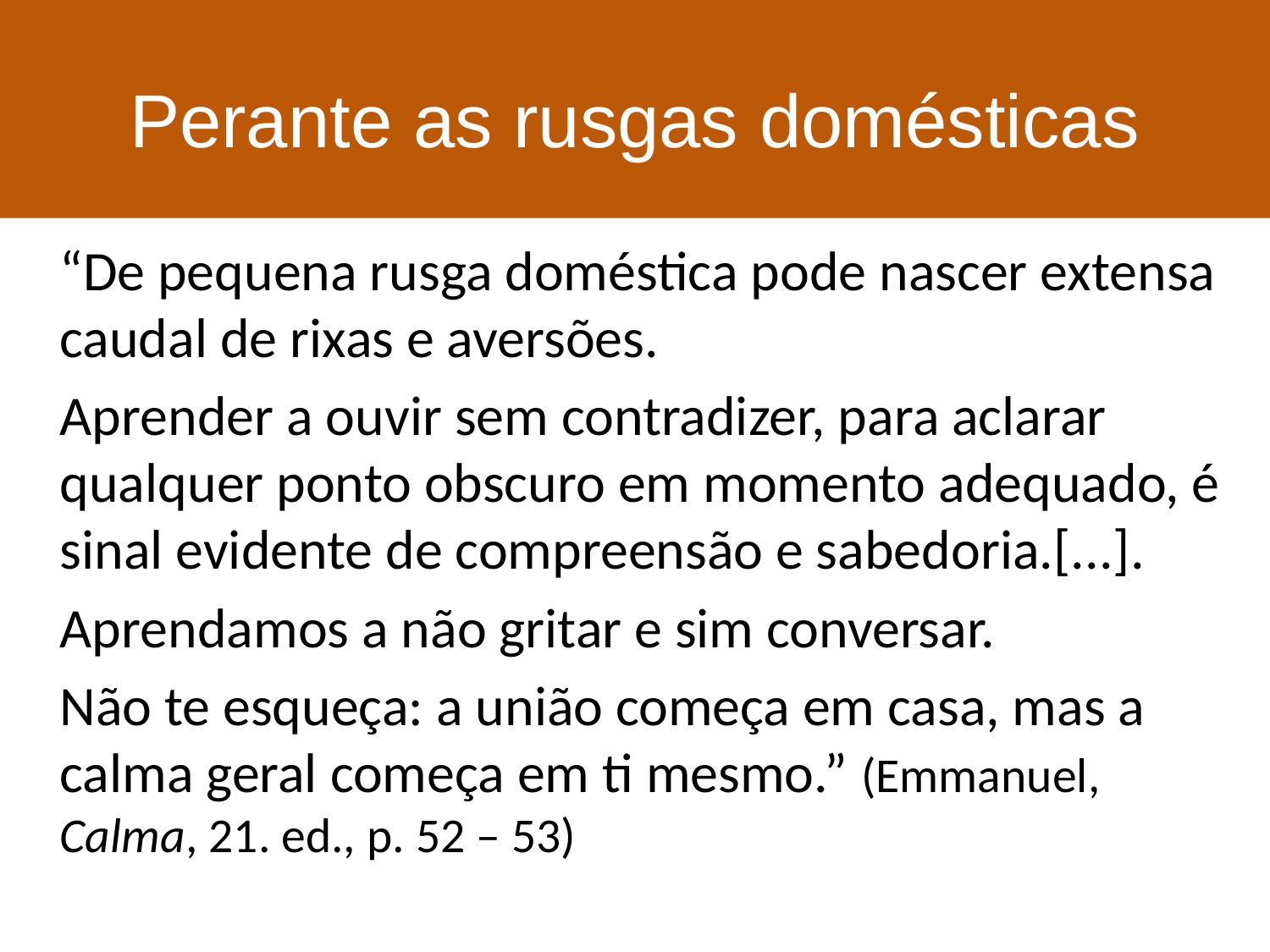

# Perante as rusgas domésticas
		“De pequena rusga doméstica pode nascer extensa caudal de rixas e aversões.
		Aprender a ouvir sem contradizer, para aclarar qualquer ponto obscuro em momento adequado, é sinal evidente de compreensão e sabedoria.[...].
		Aprendamos a não gritar e sim conversar.
		Não te esqueça: a união começa em casa, mas a calma geral começa em ti mesmo.” (Emmanuel, Calma, 21. ed., p. 52 – 53)